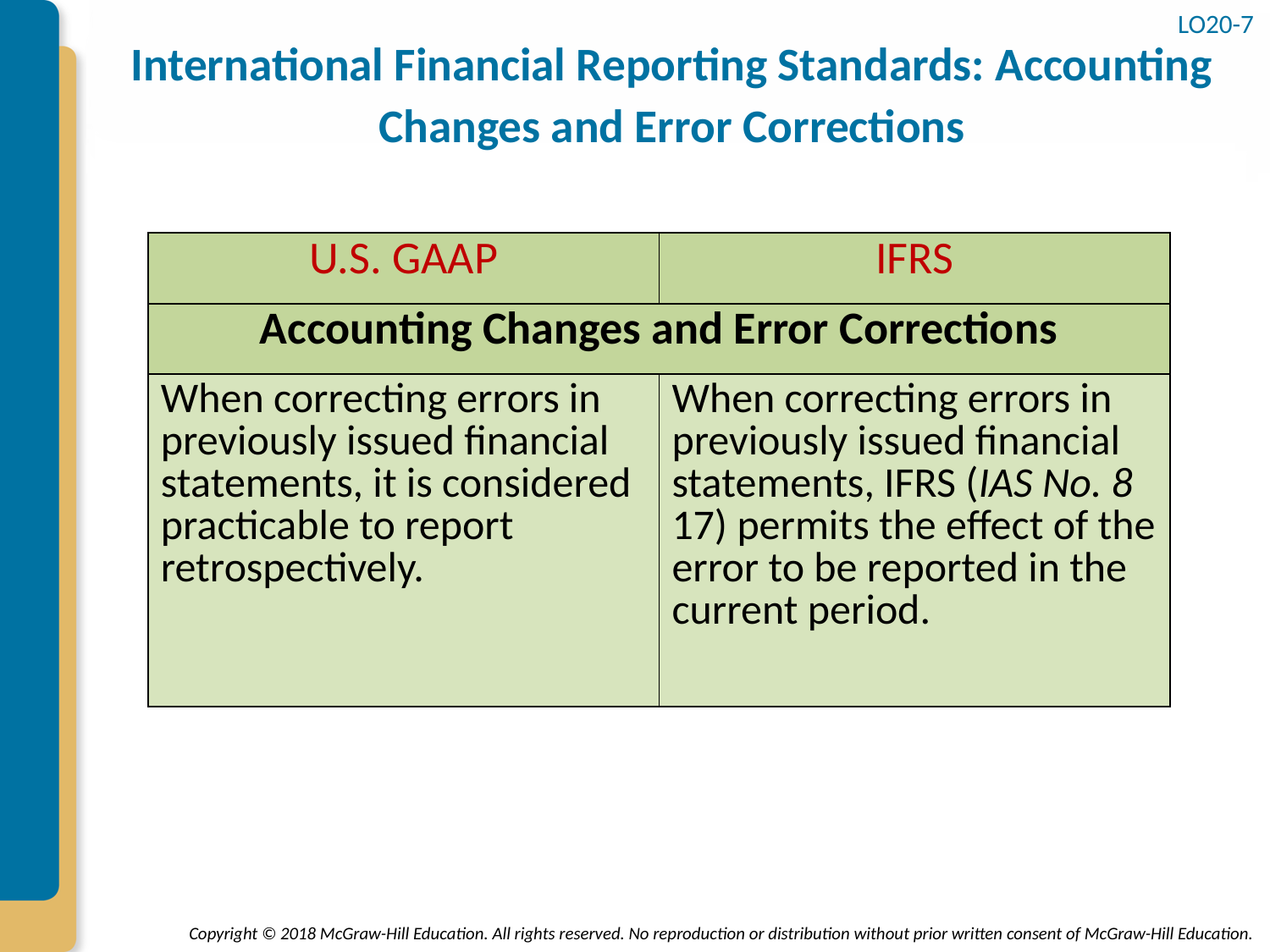

LO20-7
# International Financial Reporting Standards: Accounting Changes and Error Corrections

| U.S. GAAP | IFRS |
| --- | --- |
| Accounting Changes and Error Corrections |  |
| When correcting errors in previously issued financial statements, it is considered practicable to report retrospectively. | When correcting errors in previously issued financial statements, IFRS (IAS No. 8 17) permits the effect of the error to be reported in the current period. |